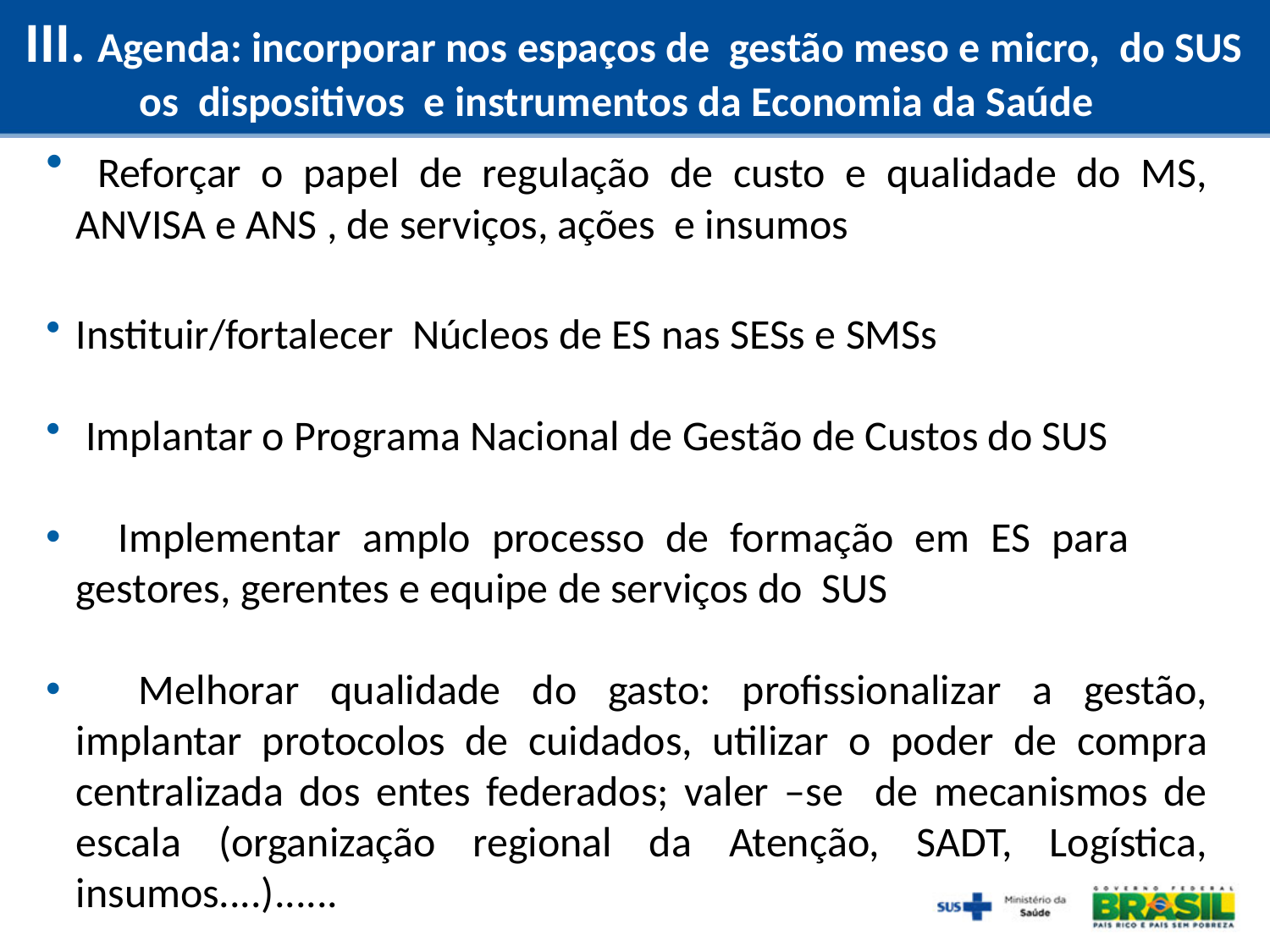

III. Agenda: incorporar nos espaços de  gestão meso e micro,  do SUS 	os  dispositivos  e instrumentos da Economia da Saúde

 Reforçar o papel de regulação de custo e qualidade do MS, ANVISA e ANS , de serviços, ações  e insumos

Instituir/fortalecer  Núcleos de ES nas SESs e SMSs

 Implantar o Programa Nacional de Gestão de Custos do SUS

  Implementar amplo processo de formação em ES para 	gestores, gerentes e equipe de serviços do  SUS

  Melhorar qualidade do gasto: profissionalizar a gestão, implantar protocolos de cuidados, utilizar o poder de compra centralizada dos entes federados; valer –se  de mecanismos de escala (organização regional da Atenção, SADT, Logística, insumos....)......